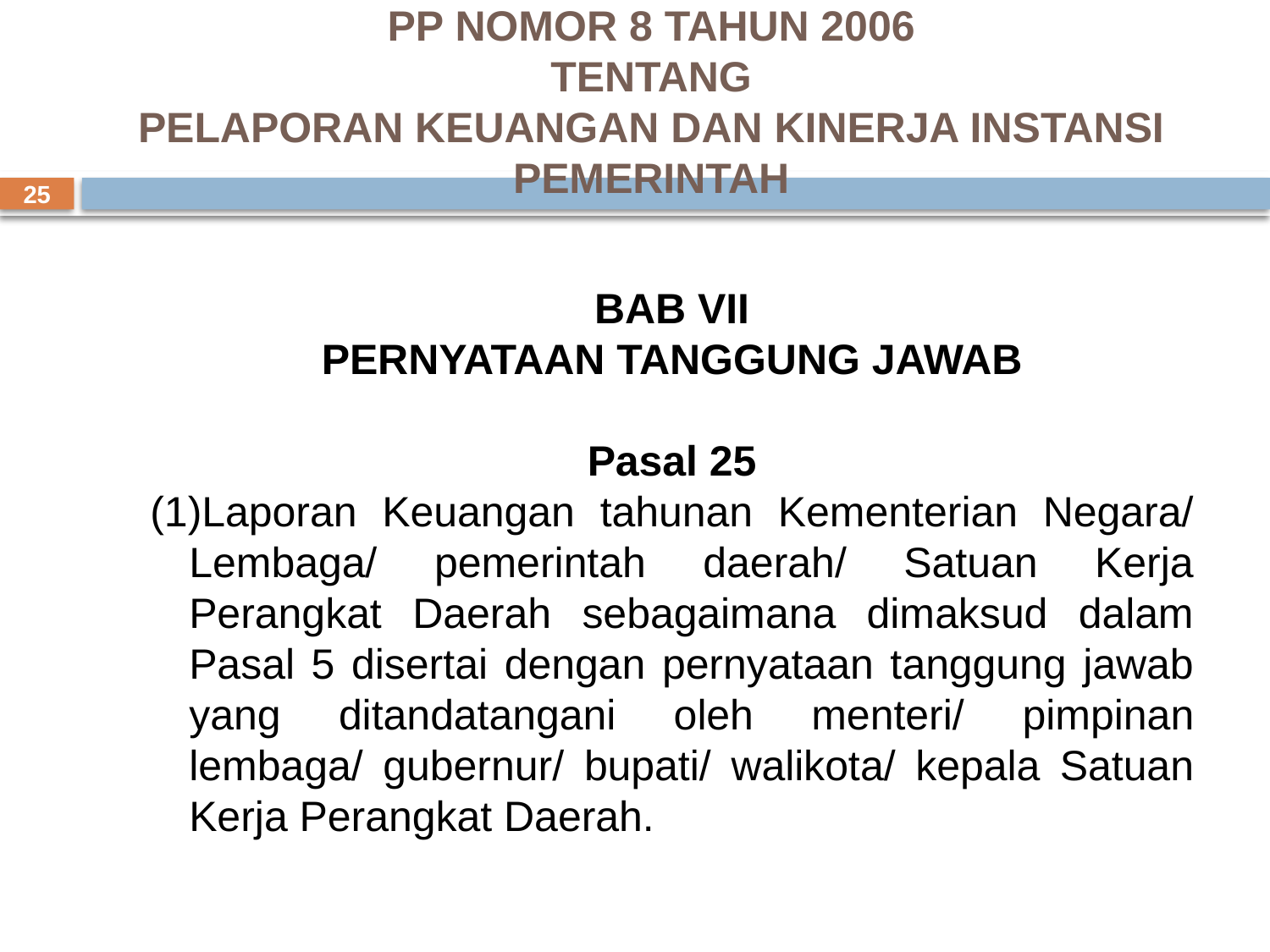

# PP NOMOR 8 TAHUN 2006 TENTANG PELAPORAN KEUANGAN DAN KINERJA INSTANSI PEMERINTAH
25

BAB VII
PERNYATAAN TANGGUNG JAWAB

Pasal 25
(1)Laporan Keuangan tahunan Kementerian Negara/ Lembaga/ pemerintah daerah/ Satuan Kerja Perangkat Daerah sebagaimana dimaksud dalam Pasal 5 disertai dengan pernyataan tanggung jawab yang ditandatangani oleh menteri/ pimpinan lembaga/ gubernur/ bupati/ walikota/ kepala Satuan Kerja Perangkat Daerah.